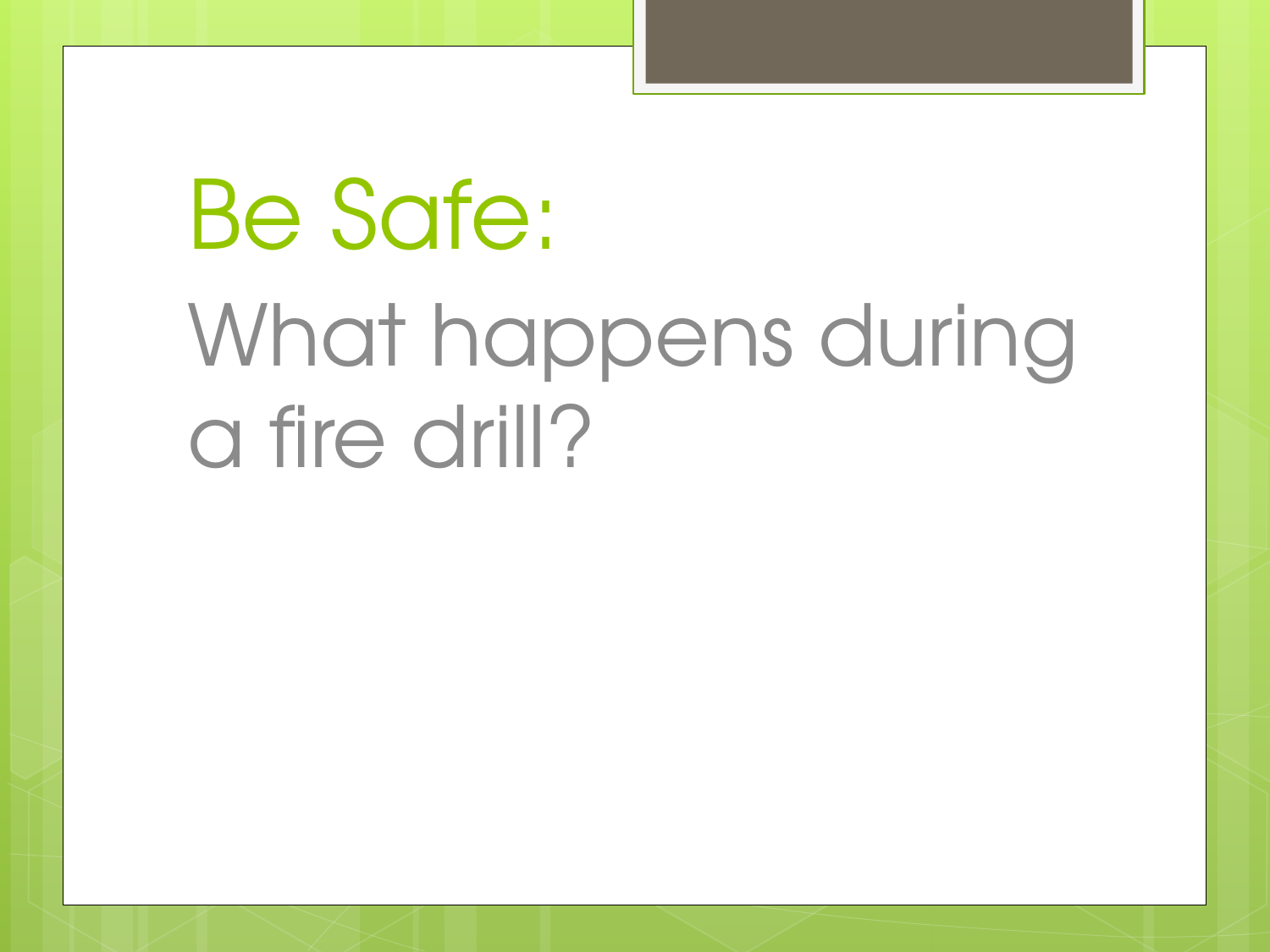

# Be Safe:
What happens during a fire drill?